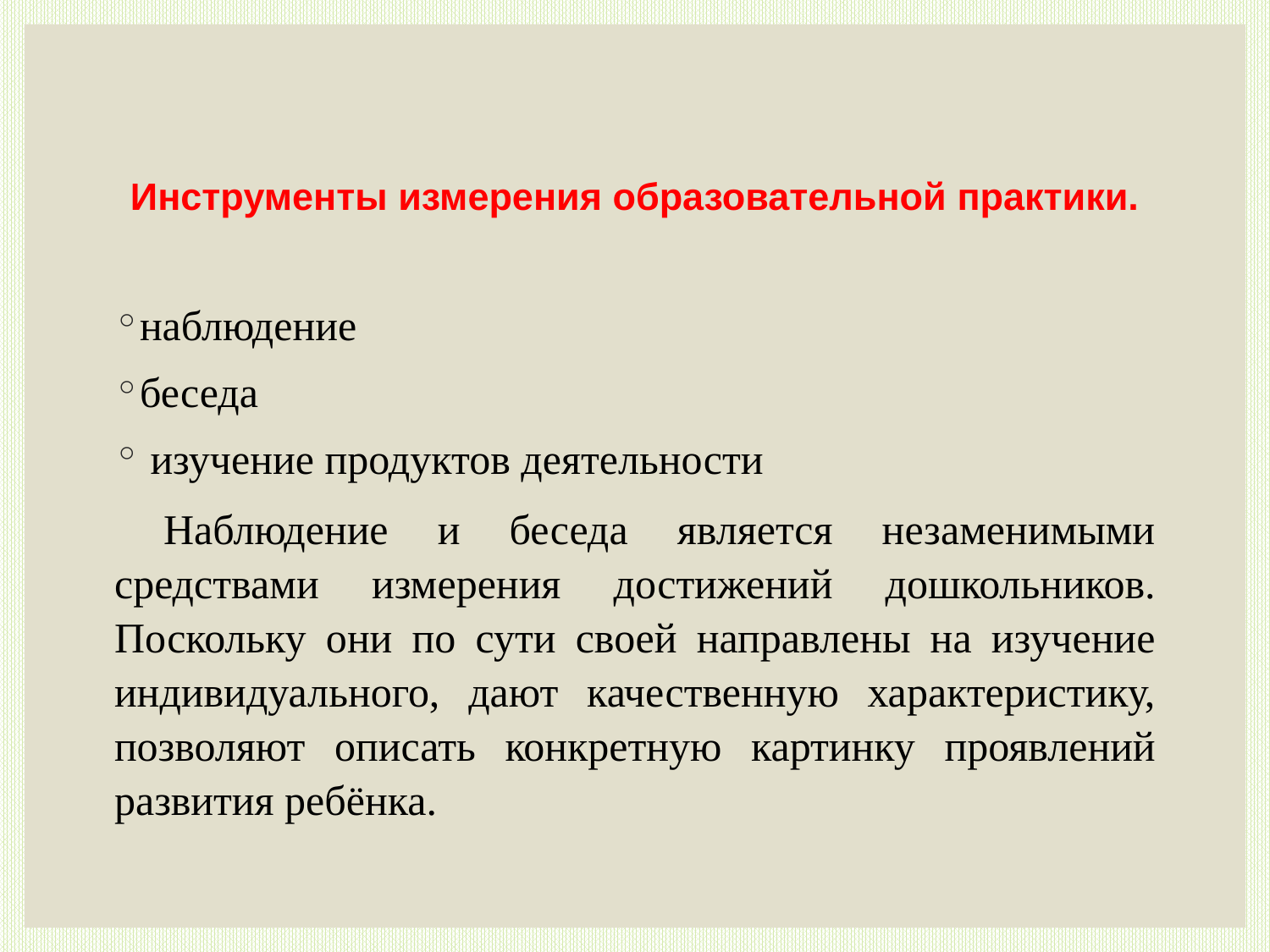

# Инструменты измерения образовательной практики.
наблюдение
беседа
 изучение продуктов деятельности
 Наблюдение и беседа является незаменимыми средствами измерения достижений дошкольников. Поскольку они по сути своей направлены на изучение индивидуального, дают качественную характеристику, позволяют описать конкретную картинку проявлений развития ребёнка.